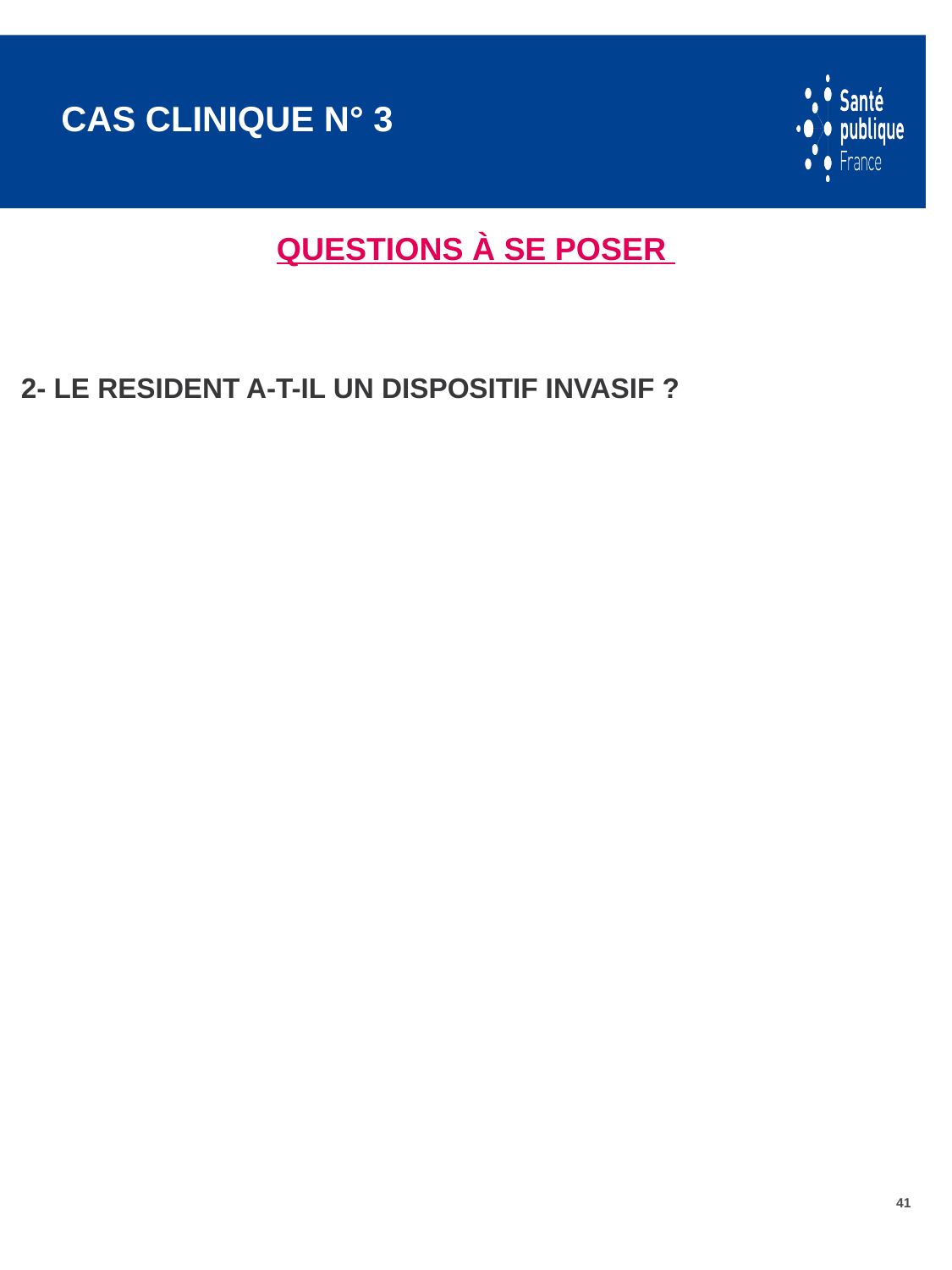

# Cas clinique n° 3
Questions à se poser

2- Le RESIDENT A-T-il un Dispositif invasif ?